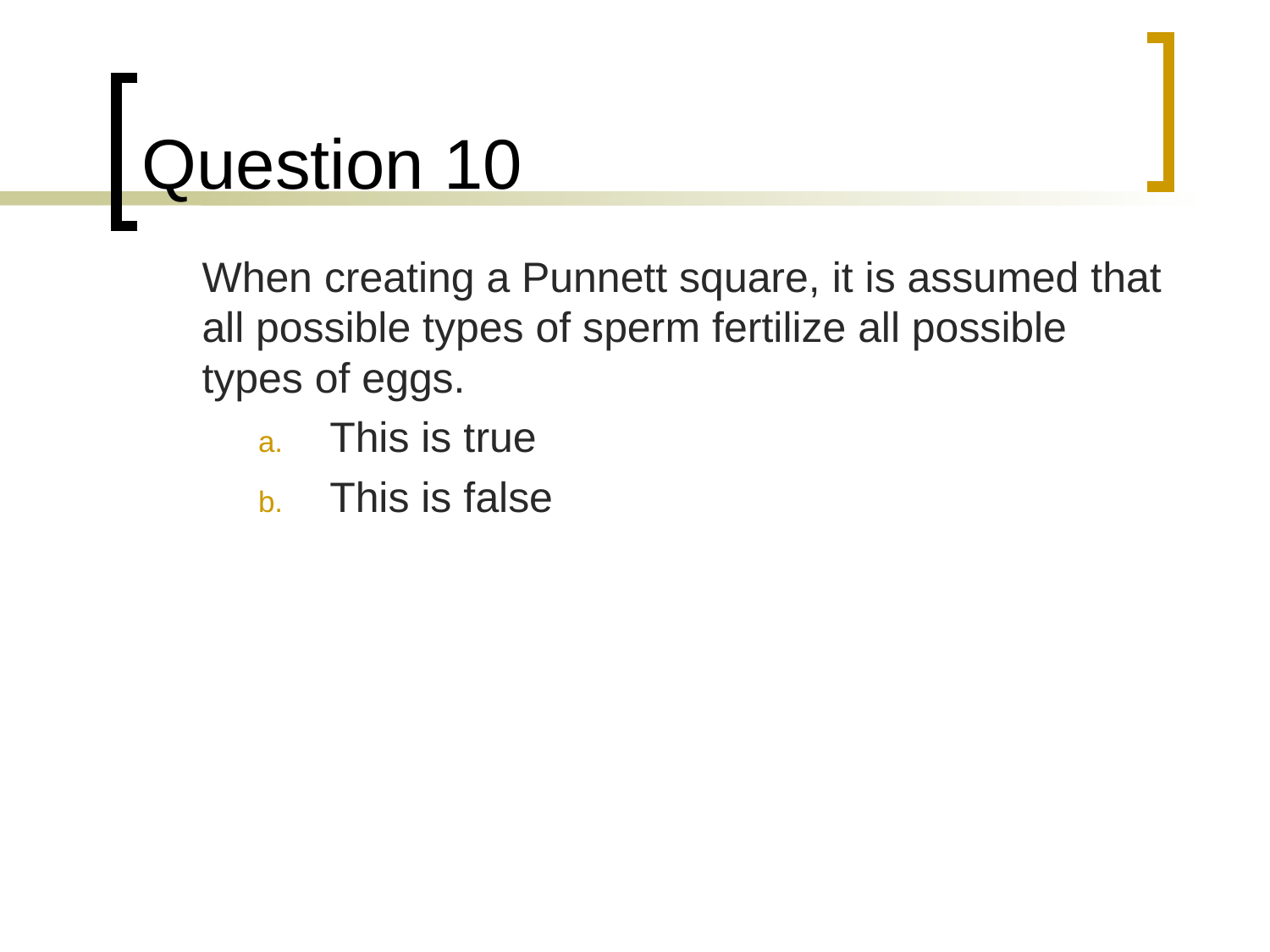

# Question 10
 	When creating a Punnett square, it is assumed that all possible types of sperm fertilize all possible types of eggs.
This is true
This is false